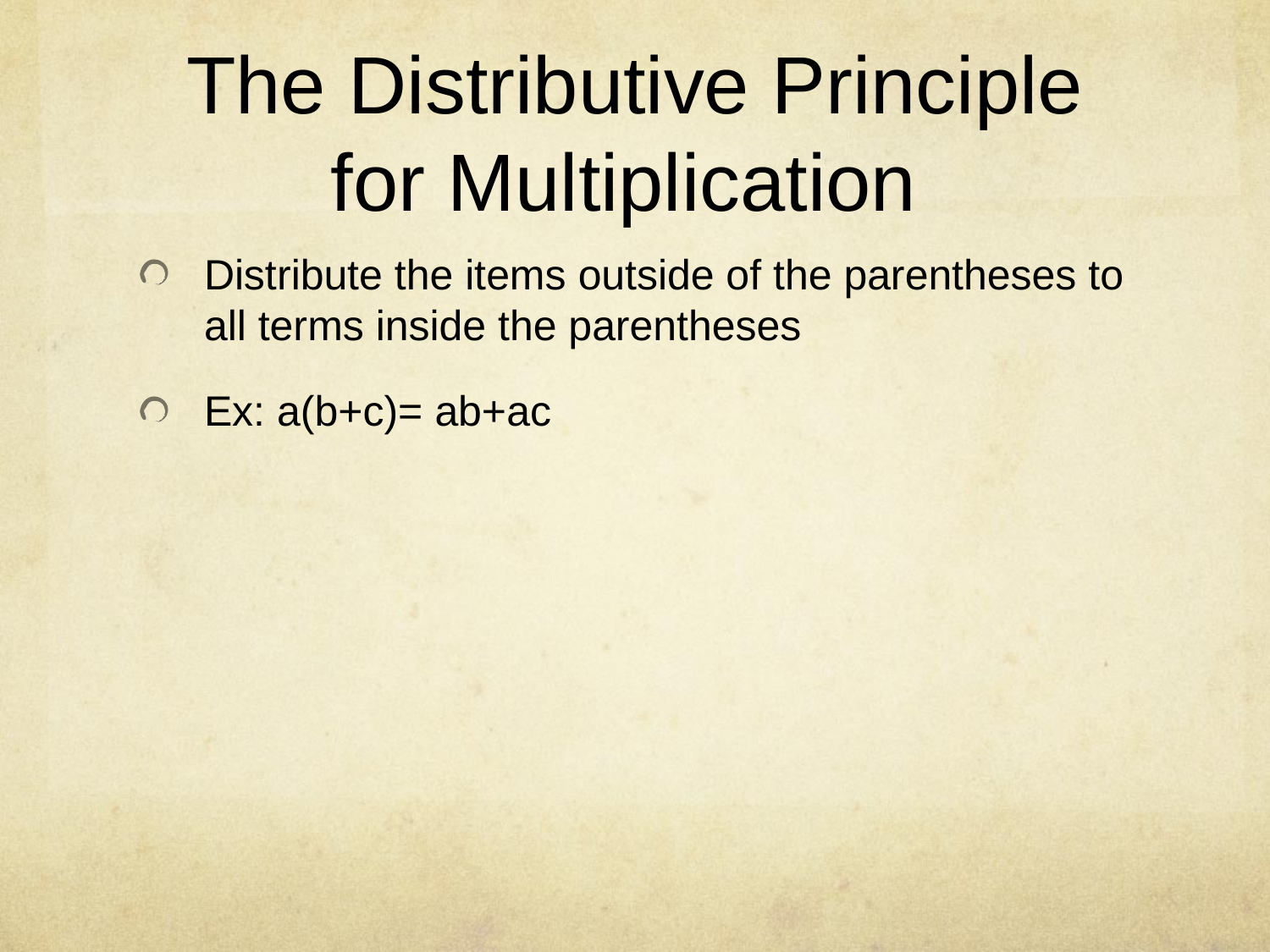

# The Distributive Principle for Multiplication
Distribute the items outside of the parentheses to all terms inside the parentheses
Ex: a(b+c)= ab+ac